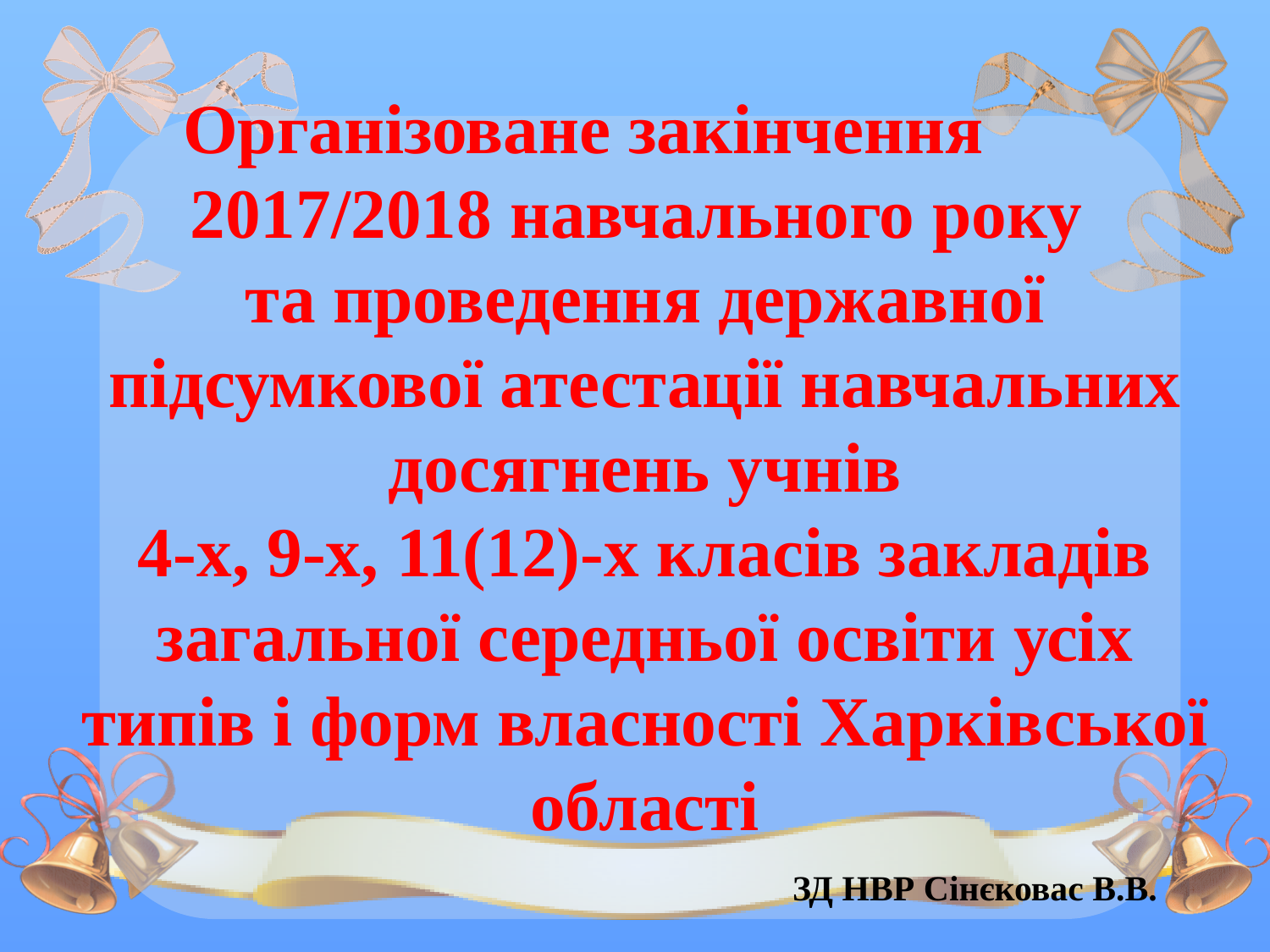

Організоване закінчення
2017/2018 навчального року
та проведення державної підсумкової атестації навчальних досягнень учнів
4-х, 9-х, 11(12)-х класів закладів загальної середньої освіти усіх типів і форм власності Харківської області
ЗД НВР Сінєковас В.В.